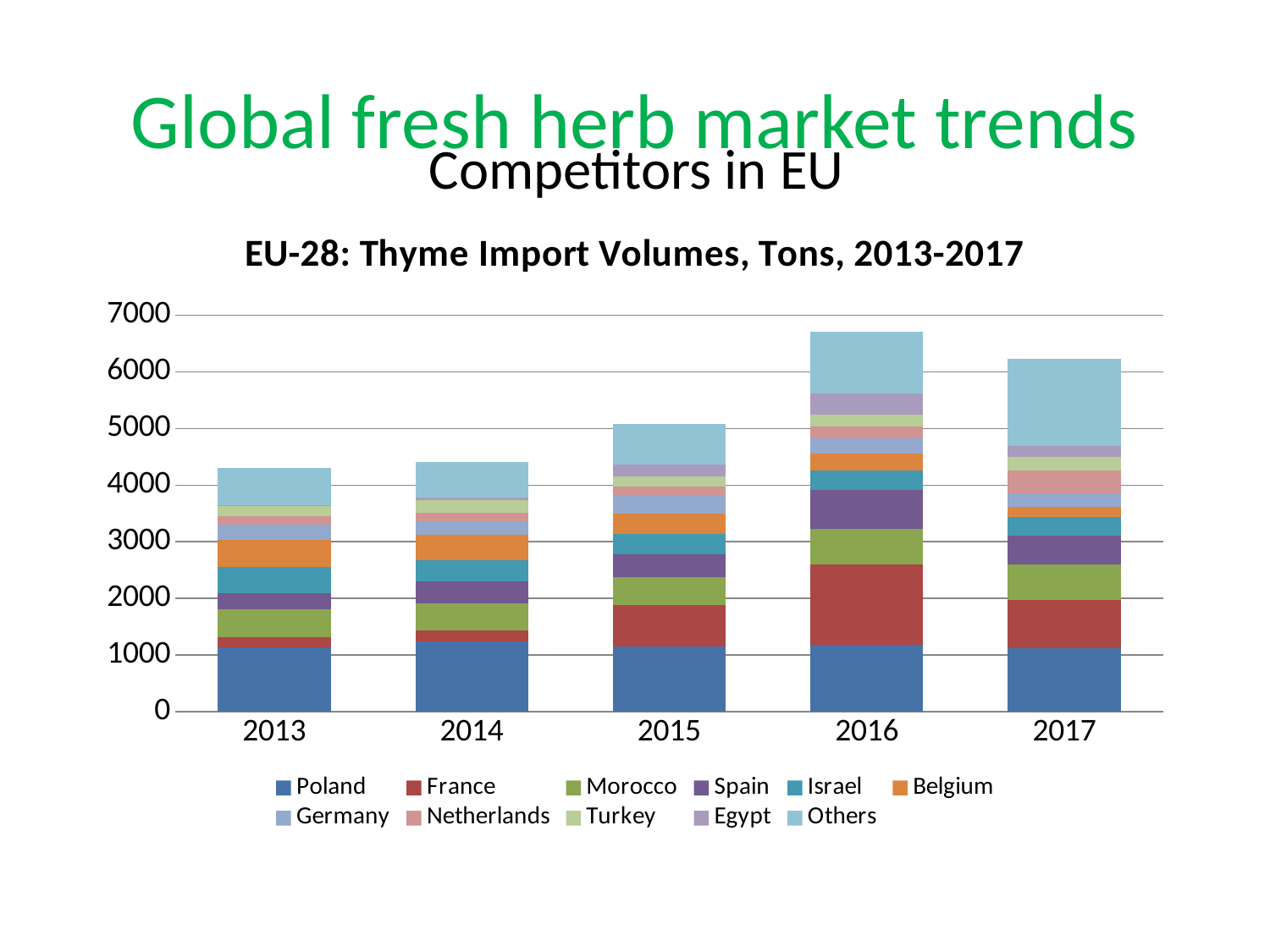

# Global fresh herb market trends
Competitors in EU

### Chart: EU-28: Thyme Import Volumes, Tons, 2013-2017

| Category | Poland | France | Morocco | Spain | Israel | Belgium | Germany | Netherlands | Turkey | Egypt | Others |
|---|---|---|---|---|---|---|---|---|---|---|---|
| 2013 | 1130.858 | 182.915 | 498.044 | 278.917 | 463.259 | 483.306 | 261.373 | 159.652 | 170.23 | 21.884 | 646.3119999999999 |
| 2014 | 1241.309 | 198.497 | 469.266 | 387.441 | 378.273 | 441.284 | 245.059 | 148.804 | 225.675 | 51.251 | 623.347 |
| 2015 | 1146.602 | 730.943 | 503.479 | 397.977 | 364.774 | 359.173 | 323.663 | 148.013 | 179.619 | 214.421 | 716.1440000000005 |
| 2016 | 1187.148 | 1412.075 | 633.143 | 681.739 | 343.537 | 298.168 | 266.438 | 210.813 | 204.821 | 379.666 | 1092.778 |
| 2017 | 1124.005 | 852.528 | 624.395 | 499.552 | 331.917 | 184.207 | 233.794 | 406.999 | 241.641 | 196.934 | 1540.2549999999997 |